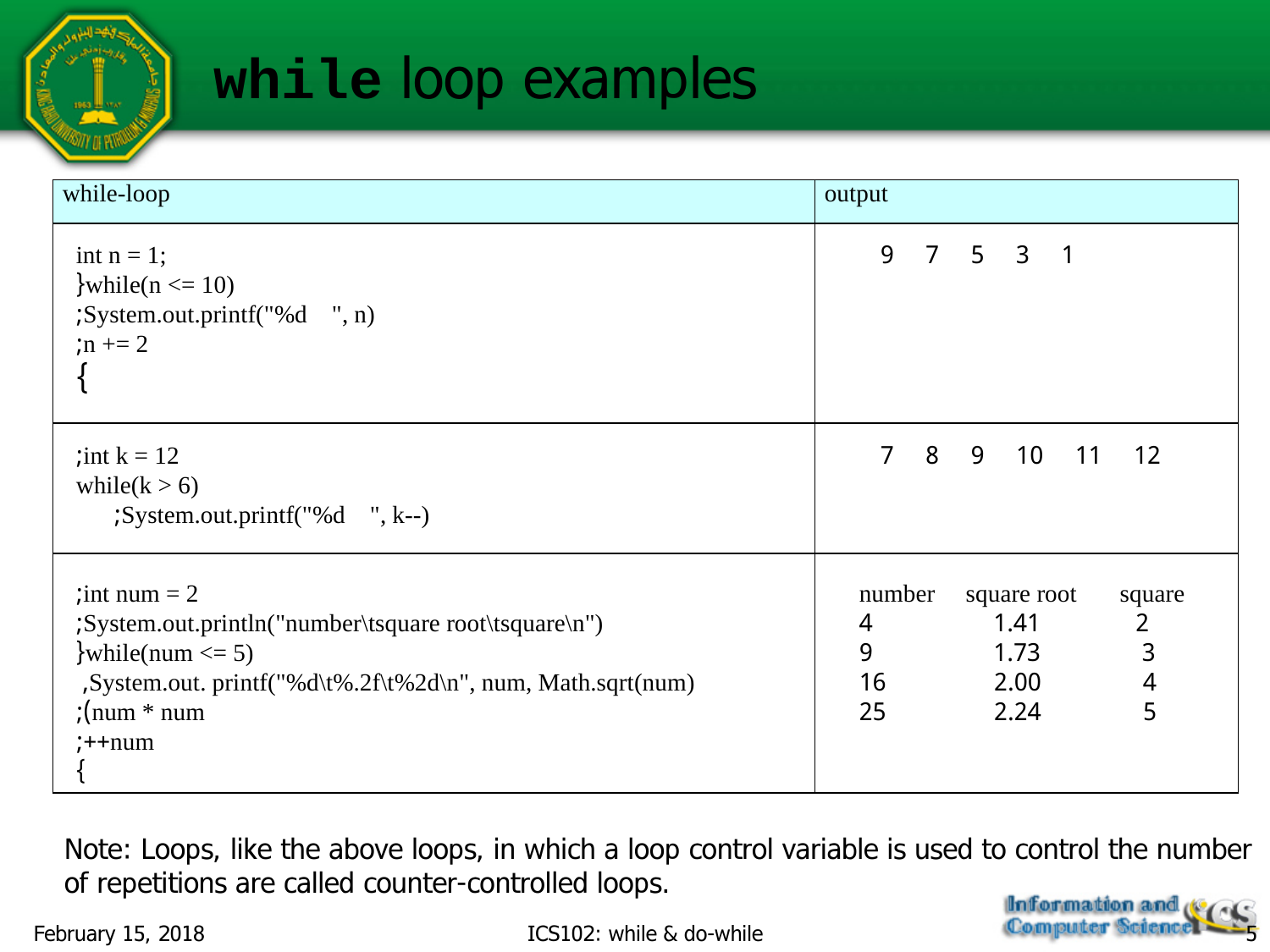

while loop examples
| while-loop | output |
| --- | --- |
|  |  |
|  |  |
|  |  |
int n = 1;
while(n <= 10){
    System.out.printf("%d    ", n);
    n += 2;
 }
1     3     5     7     9
int k = 12;
while(k > 6)
    System.out.printf("%d    ", k--);
12     11     10     9     8     7
int num = 2;
System.out.println("number\tsquare root\tsquare\n");
while(num <= 5){
    System.out. printf("%d\t%.2f\t%2d\n", num, Math.sqrt(num),
         num * num);
    num++;
}
number     square root       square
2               1.41                   4
3                1.73                   9
4                2.00                 16
5                2.24                 25
Note: Loops, like the above loops, in which a loop control variable is used to control the number
of repetitions are called counter-controlled loops.
February 15, 2018
ICS102: while & do-while
5